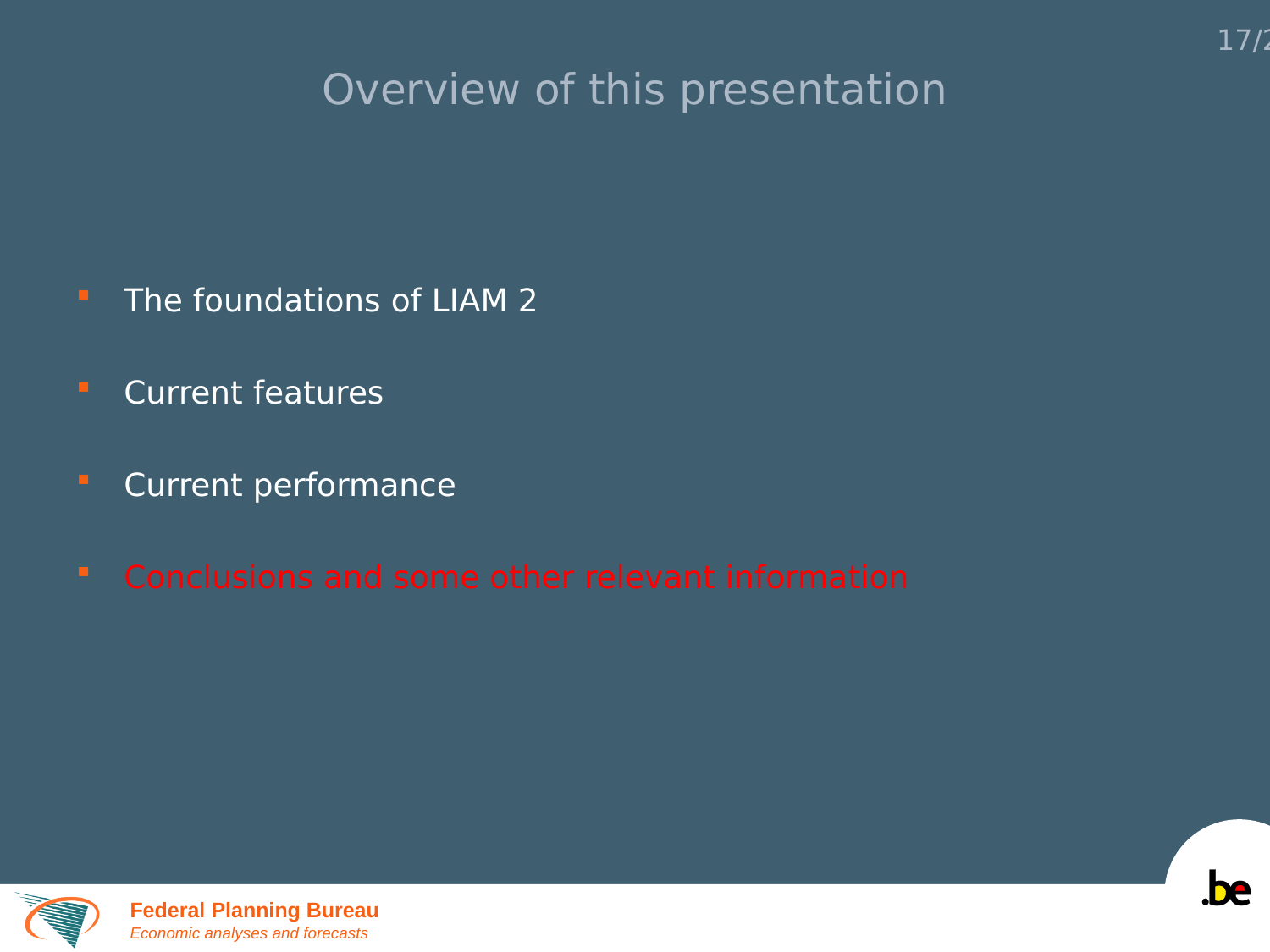

# Overview of this presentation
The foundations of LIAM 2
Current features
Current performance
Conclusions and some other relevant information